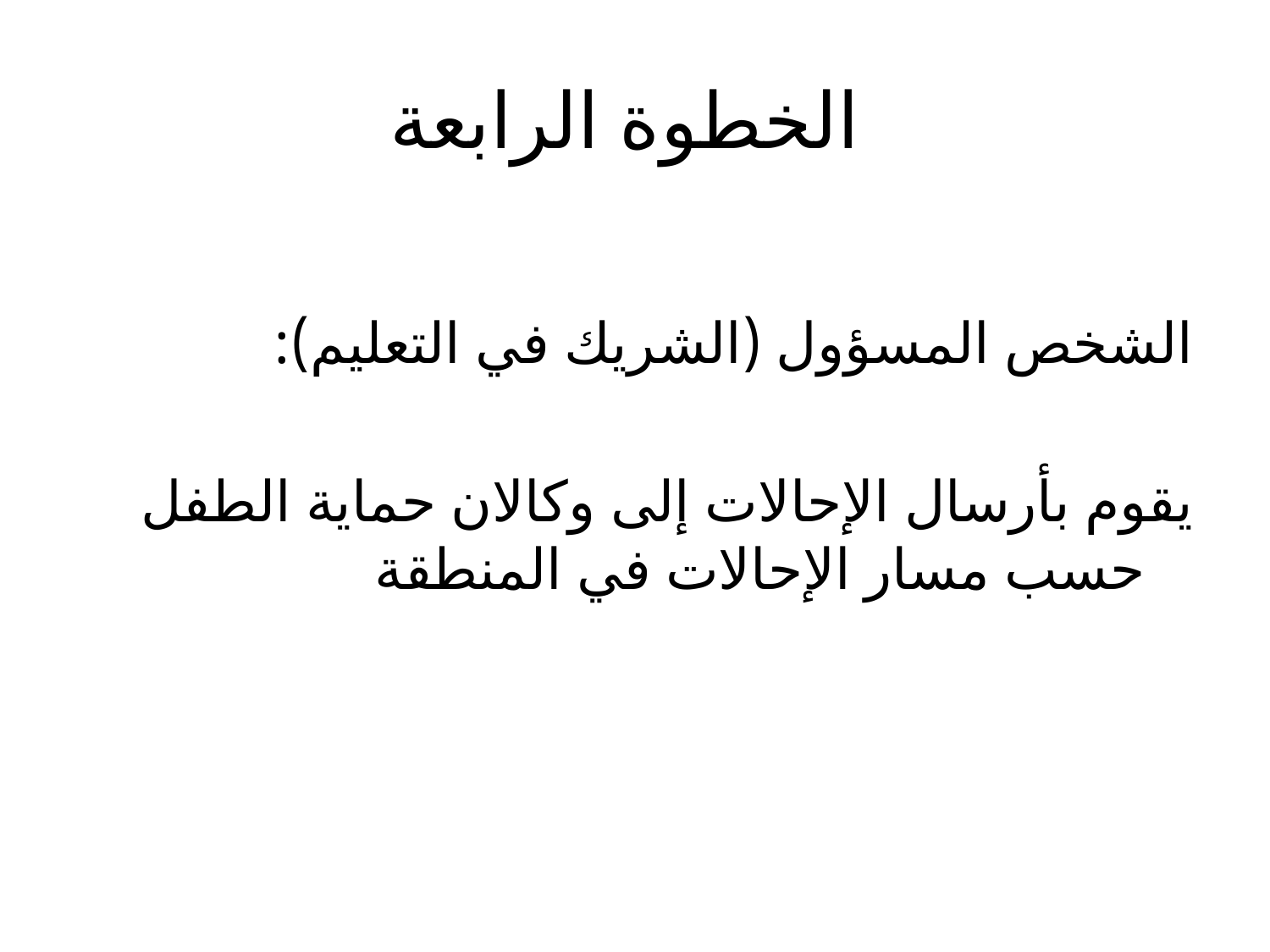

# الخطوة الرابعة

الشخص المسؤول (الشريك في التعليم):

يقوم بأرسال الإحالات إلى وكالان حماية الطفل حسب مسار الإحالات في المنطقة